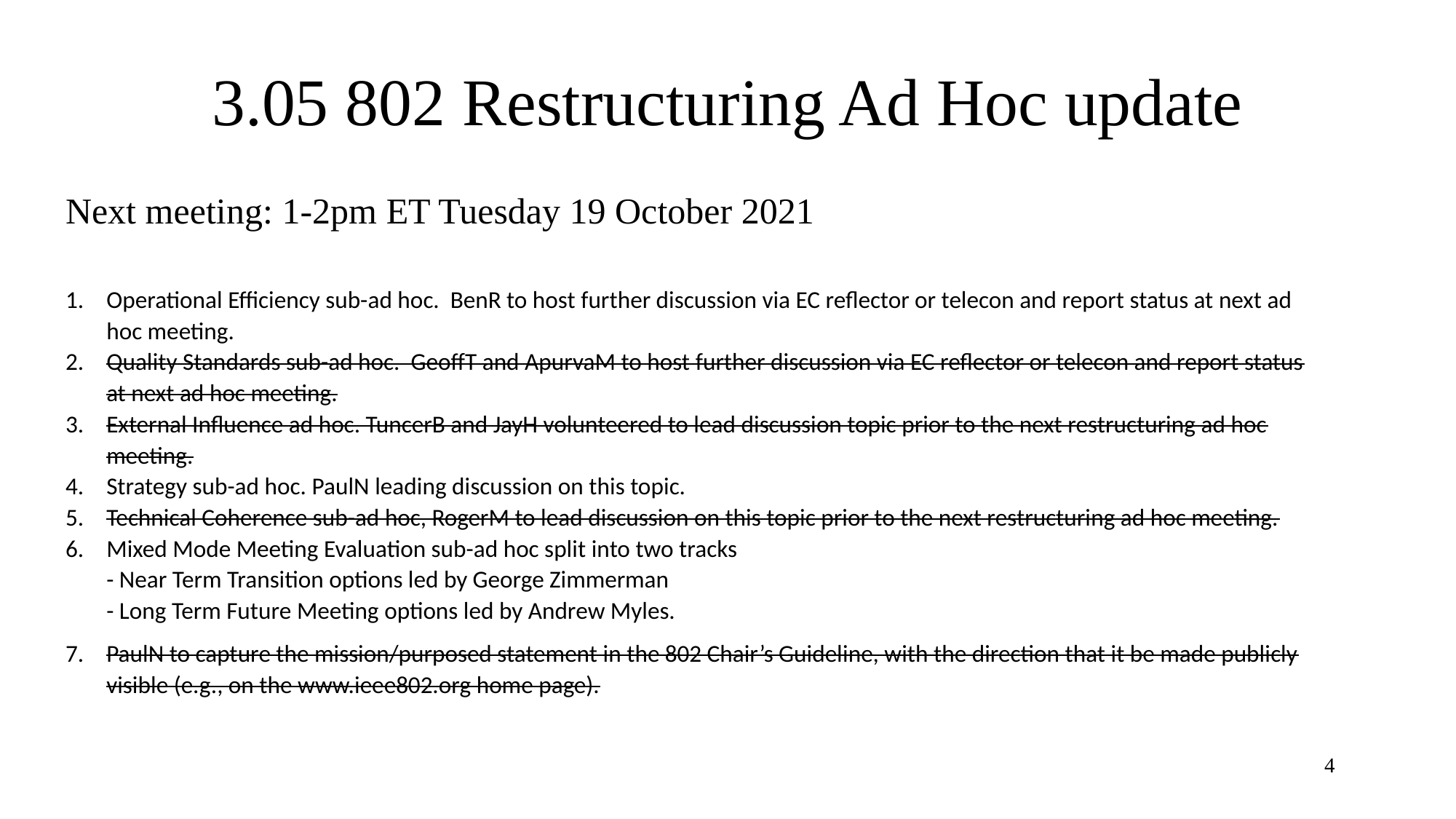

# 3.05 802 Restructuring Ad Hoc update
Next meeting: 1-2pm ET Tuesday 19 October 2021

Operational Efficiency sub-ad hoc.  BenR to host further discussion via EC reflector or telecon and report status at next ad hoc meeting.
Quality Standards sub-ad hoc.  GeoffT and ApurvaM to host further discussion via EC reflector or telecon and report status at next ad hoc meeting.
External Influence ad hoc. TuncerB and JayH volunteered to lead discussion topic prior to the next restructuring ad hoc meeting.
Strategy sub-ad hoc. PaulN leading discussion on this topic.
Technical Coherence sub-ad hoc, RogerM to lead discussion on this topic prior to the next restructuring ad hoc meeting.
Mixed Mode Meeting Evaluation sub-ad hoc split into two tracks
- Near Term Transition options led by George Zimmerman
- Long Term Future Meeting options led by Andrew Myles.
PaulN to capture the mission/purposed statement in the 802 Chair’s Guideline, with the direction that it be made publicly visible (e.g., on the www.ieee802.org home page).
4